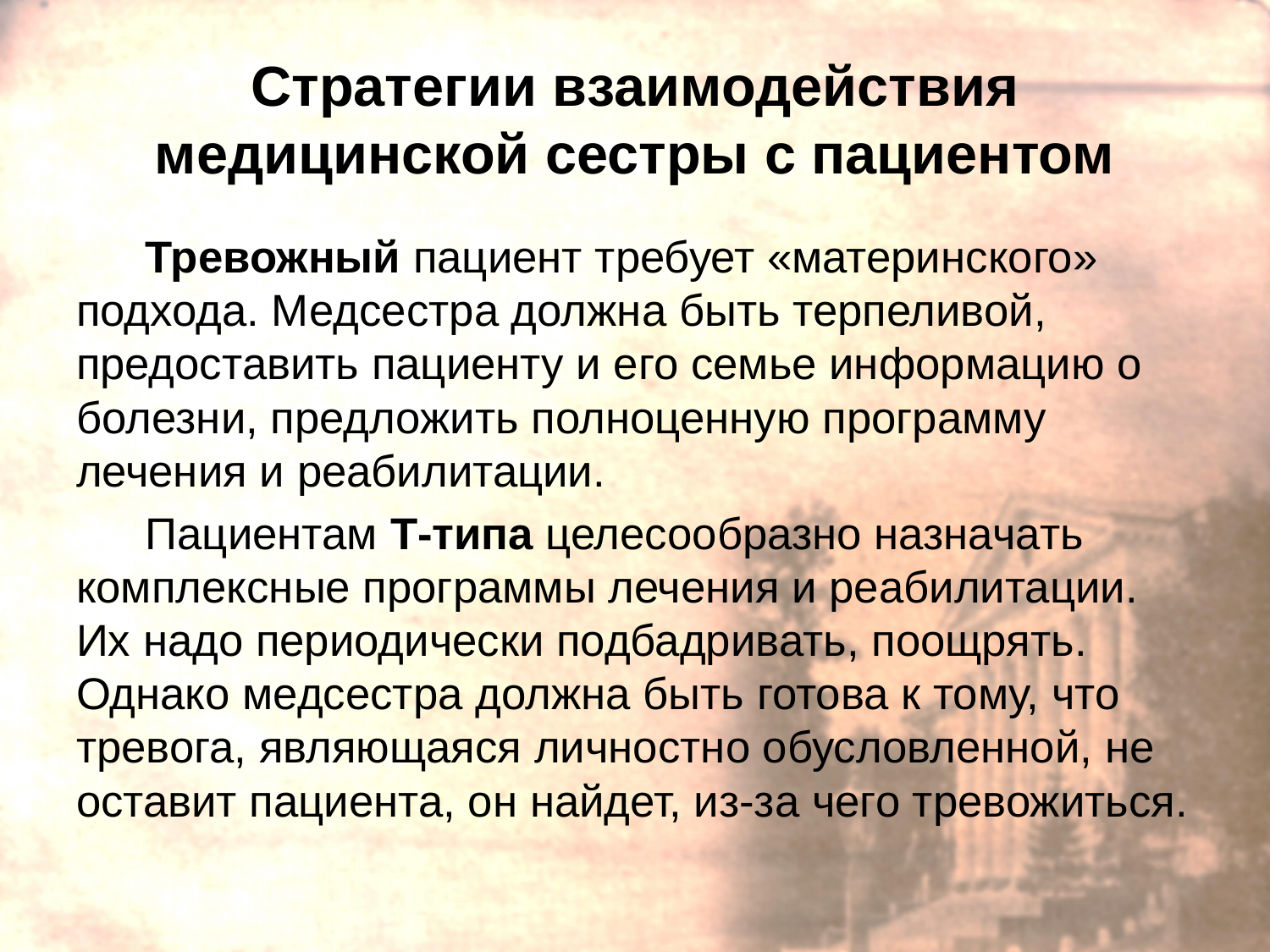

# Стратегии взаимодействия медицинской сестры с пациентом
Тревожный пациент требует «материнского» подхода. Медсестра должна быть терпеливой, предоставить пациенту и его семье информацию о болезни, предложить полноценную программу лечения и реабилитации.
Пациентам Т-типа целесообразно назначать комплексные программы лечения и реабилитации. Их надо периодически подбадривать, поощрять. Однако медсестра должна быть готова к тому, что тревога, являющаяся личностно обусловленной, не оставит пациента, он найдет, из-за чего тревожиться.